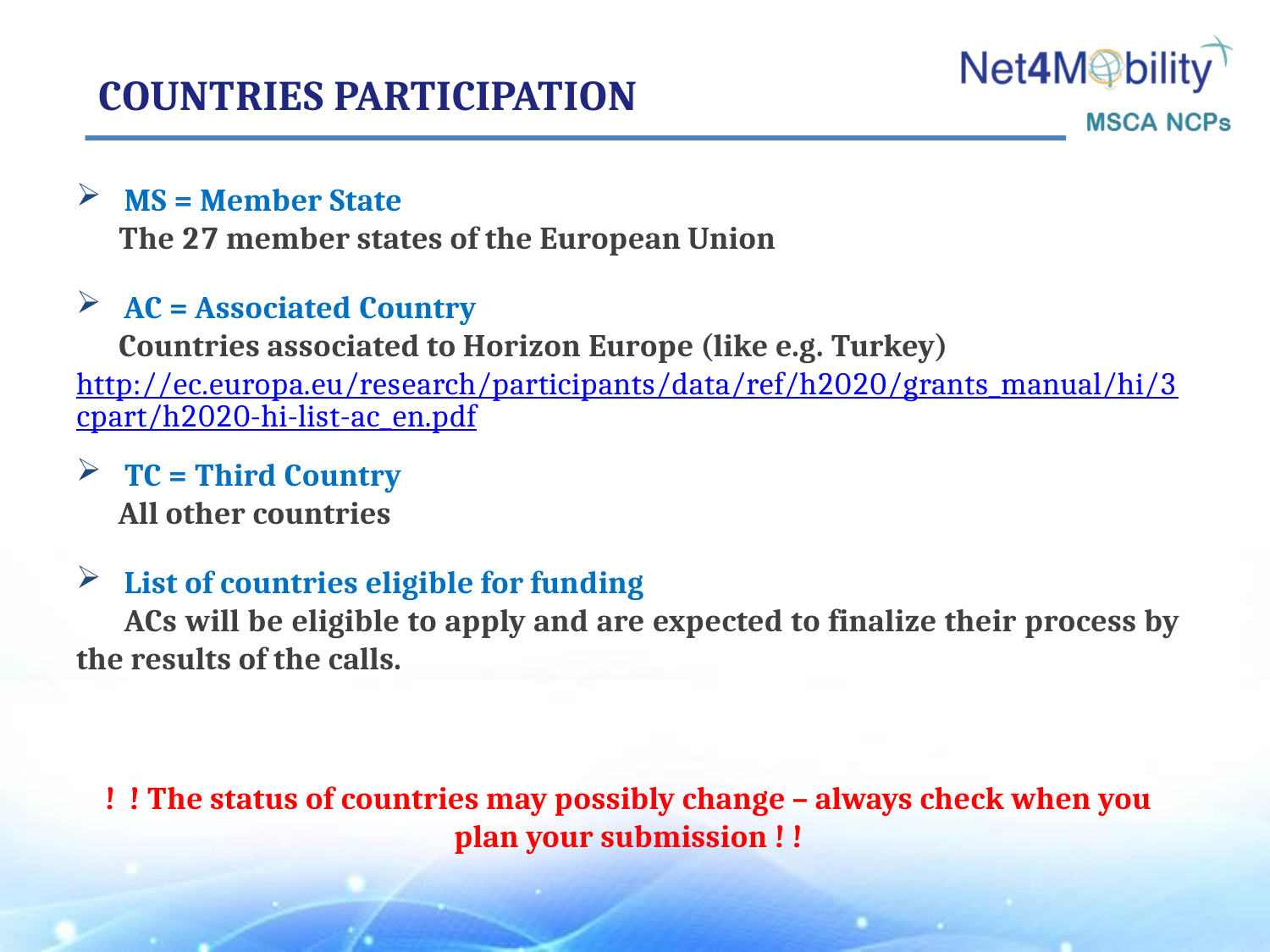

# Countries participation
MS = Member State
      The 27 member states of the European Union
AC = Associated Country
      Countries associated to Horizon Europe (like e.g. Turkey)
http://ec.europa.eu/research/participants/data/ref/h2020/grants_manual/hi/3cpart/h2020-hi-list-ac_en.pdf
TC = Third Country
      All other countries
List of countries eligible for funding
      ACs will be eligible to apply and are expected to finalize their process by the results of the calls.

!  ! The status of countries may possibly change – always check when you plan your submission ! !